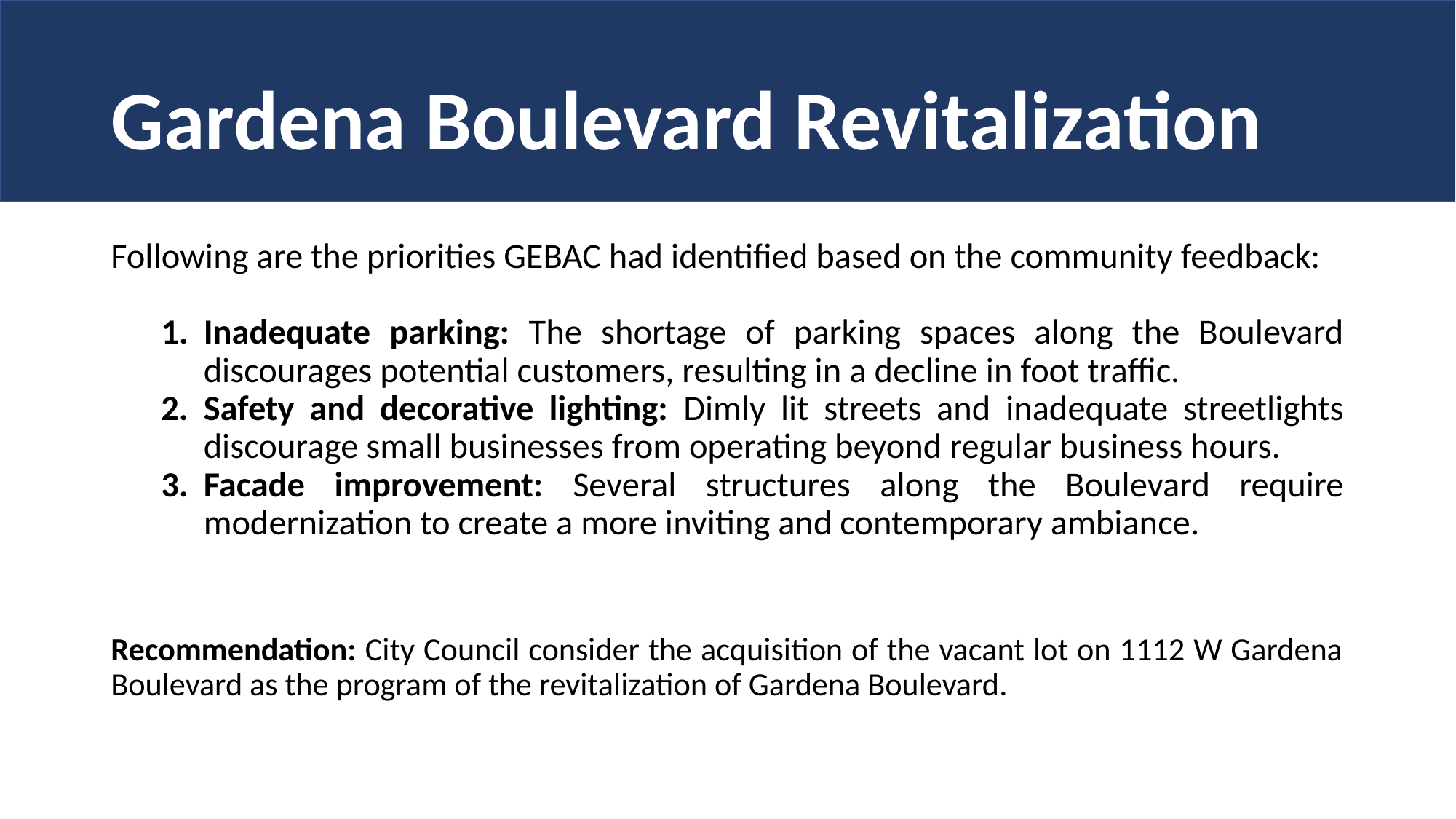

# Gardena Boulevard Revitalization
Following are the priorities GEBAC had identified based on the community feedback:

Inadequate parking: The shortage of parking spaces along the Boulevard discourages potential customers, resulting in a decline in foot traffic.
Safety and decorative lighting: Dimly lit streets and inadequate streetlights discourage small businesses from operating beyond regular business hours.
Facade improvement: Several structures along the Boulevard require modernization to create a more inviting and contemporary ambiance.

Recommendation: City Council consider the acquisition of the vacant lot on 1112 W Gardena Boulevard as the program of the revitalization of Gardena Boulevard.